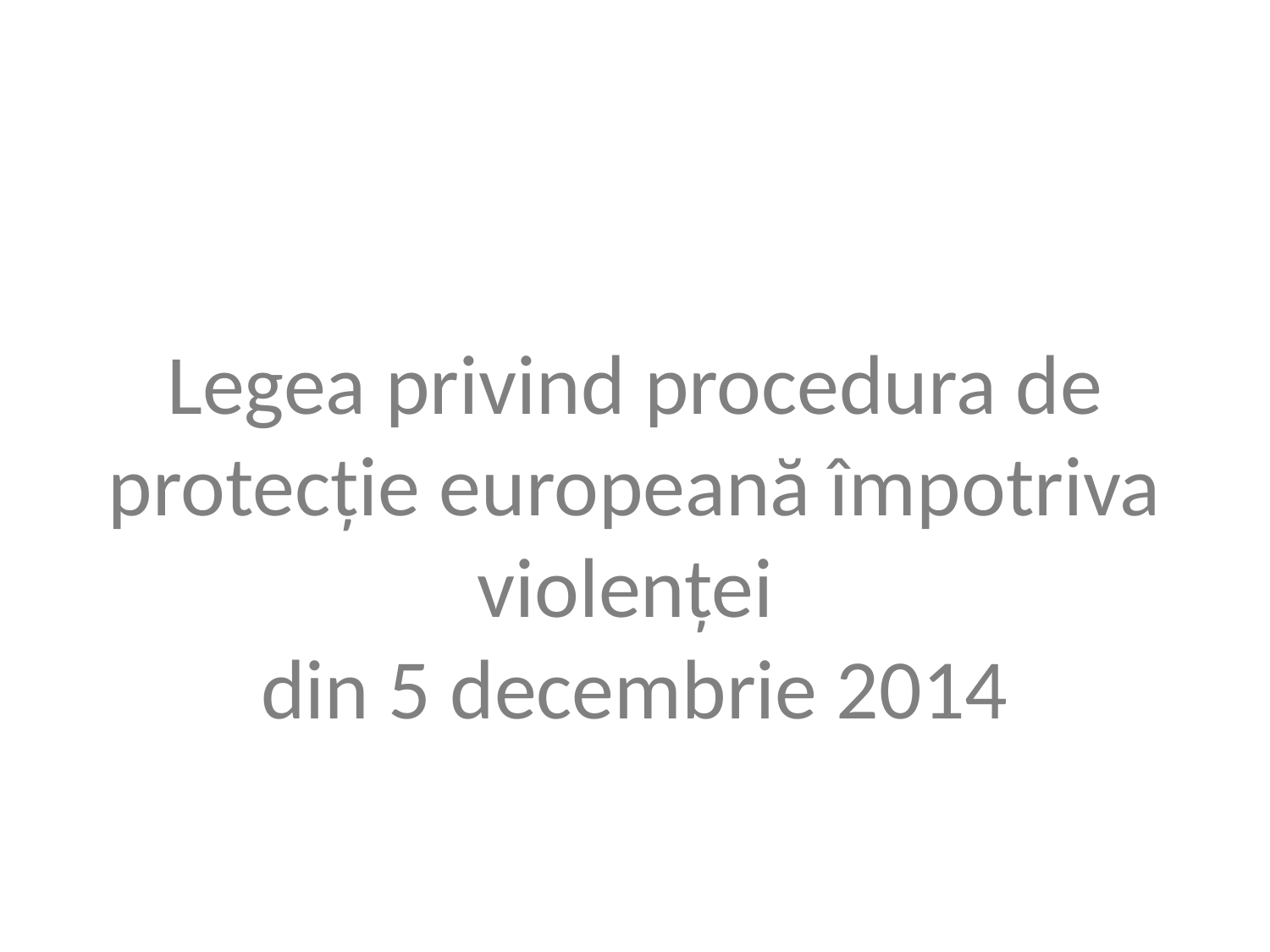

# Legea privind procedura de protecție europeană împotriva violenței din 5 decembrie 2014